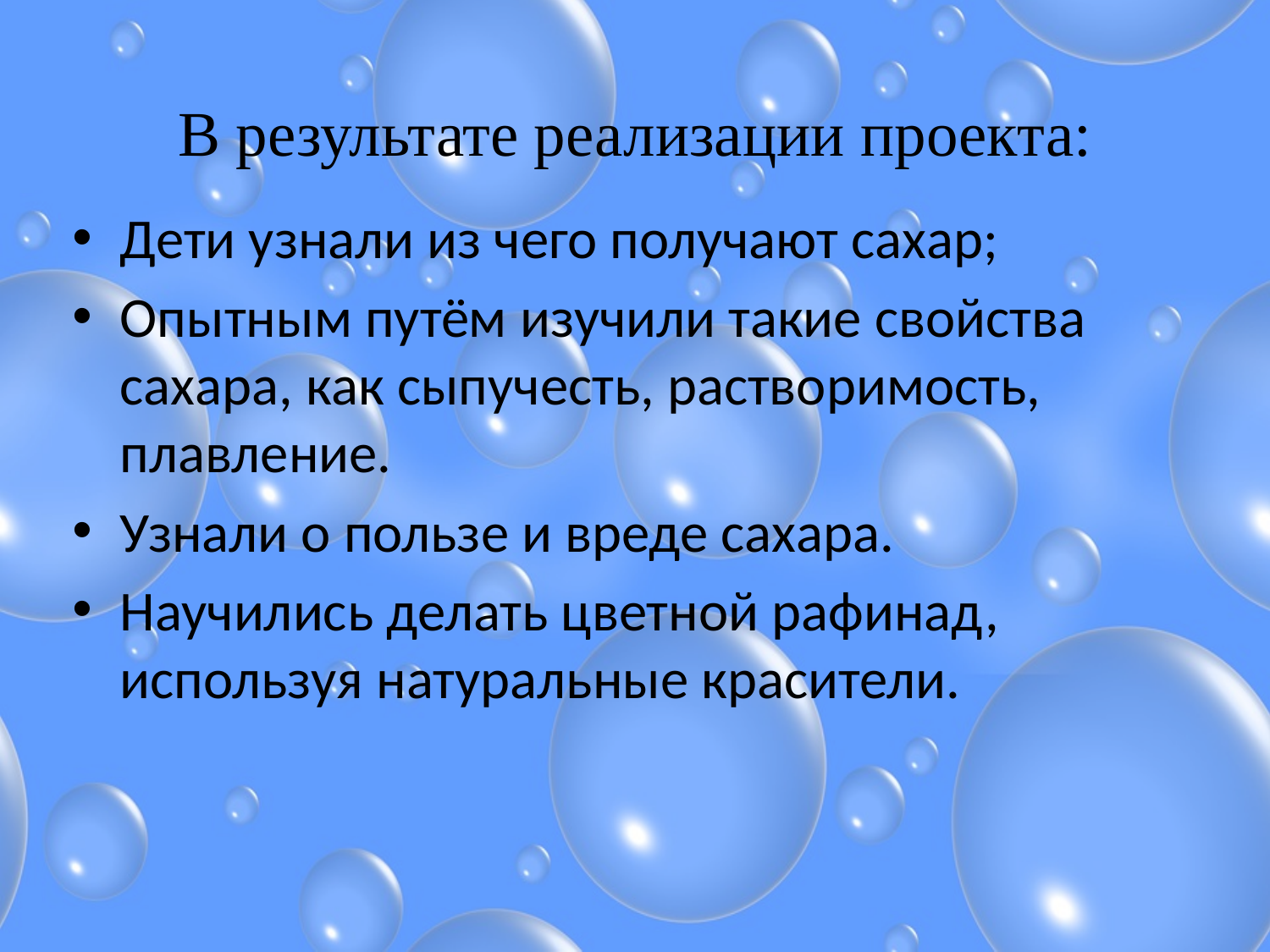

Дети узнали из чего получают сахар;
Опытным путём изучили такие свойства сахара, как сыпучесть, растворимость, плавление.
Узнали о пользе и вреде сахара.
Научились делать цветной рафинад, используя натуральные красители.

В результате реализации проекта: